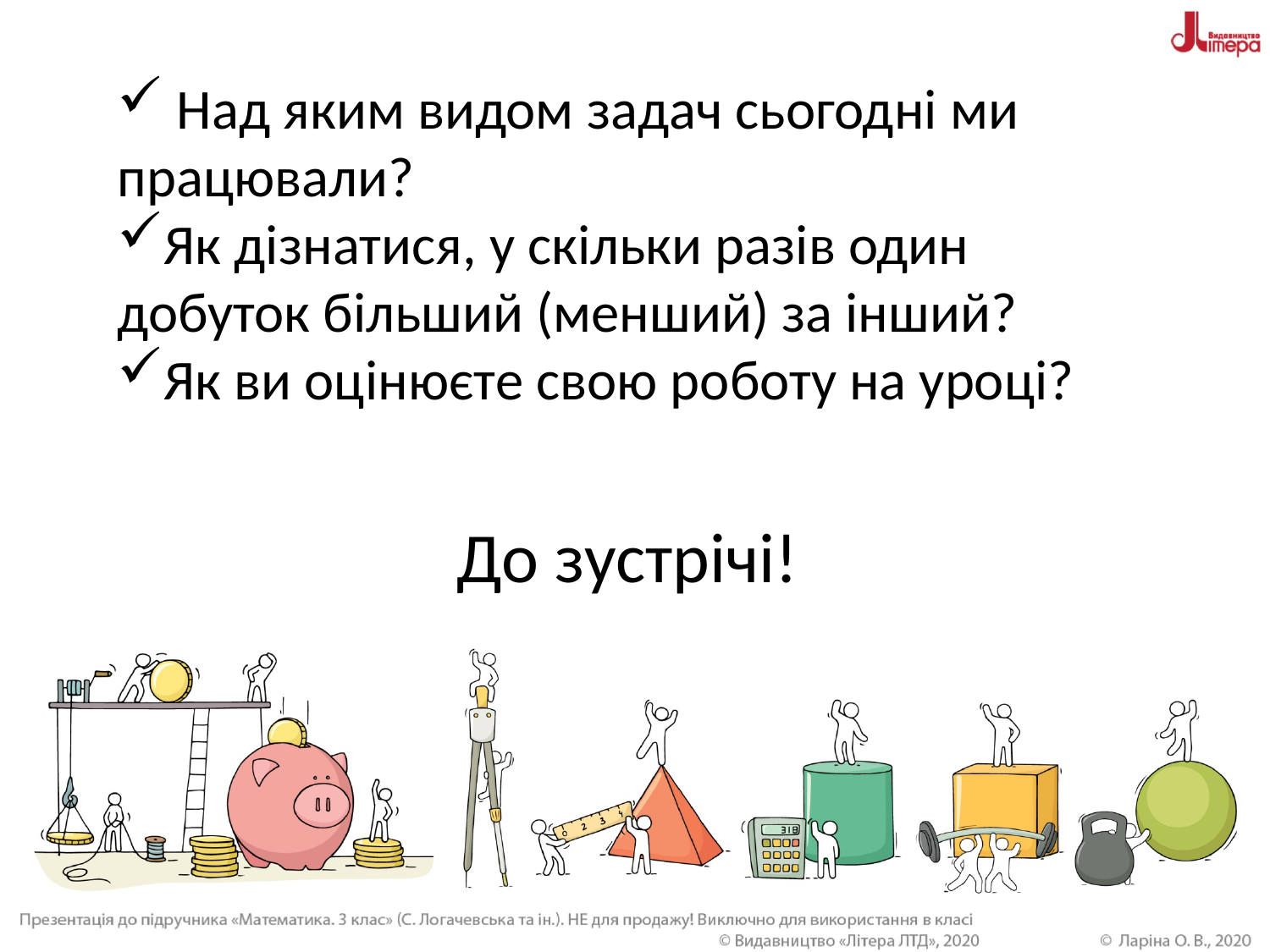

Над яким видом задач сьогодні ми працювали?
Як дізнатися, у скільки разів один добуток більший (менший) за інший?
Як ви оцінюєте свою роботу на уроці?
До зустрічі!